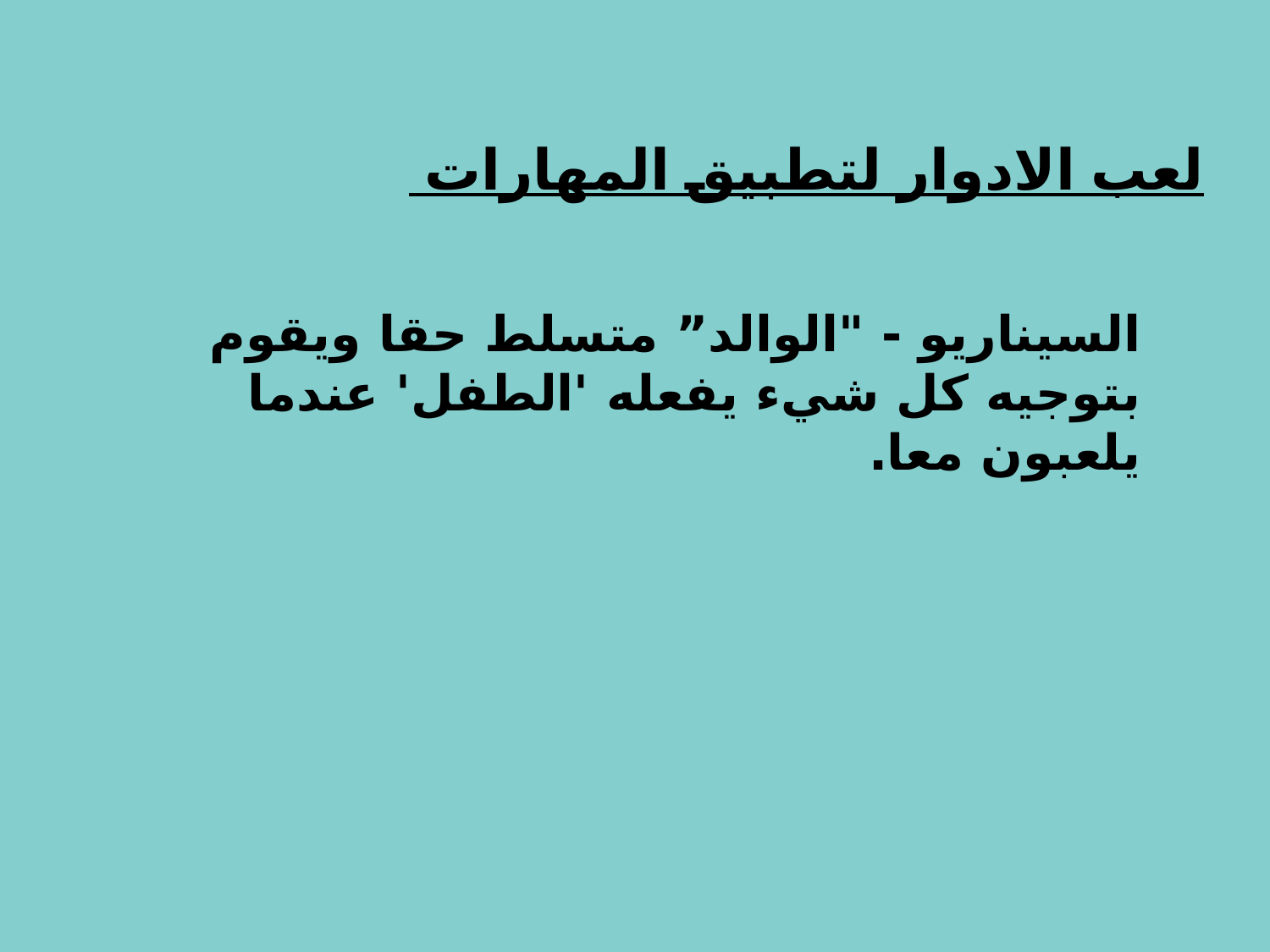

# لعب الادوار لتطبيق المهارات
السيناريو - "الوالد” متسلط حقا ويقوم بتوجيه كل شيء يفعله 'الطفل' عندما يلعبون معا.